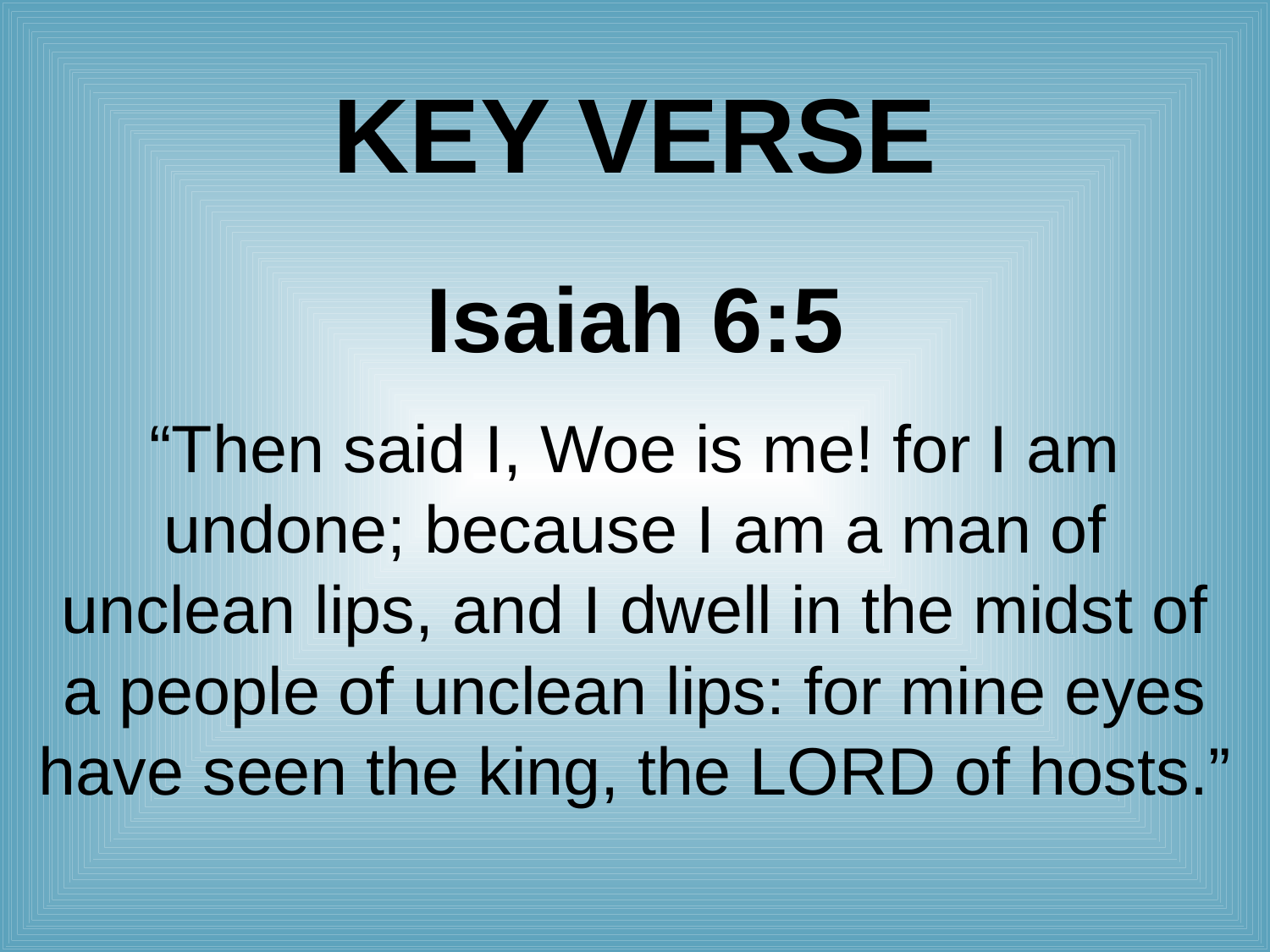

# KEY VERSE
Isaiah 6:5
“Then said I, Woe is me! for I am undone; because I am a man of unclean lips, and I dwell in the midst of a people of unclean lips: for mine eyes have seen the king, the LORD of hosts.”